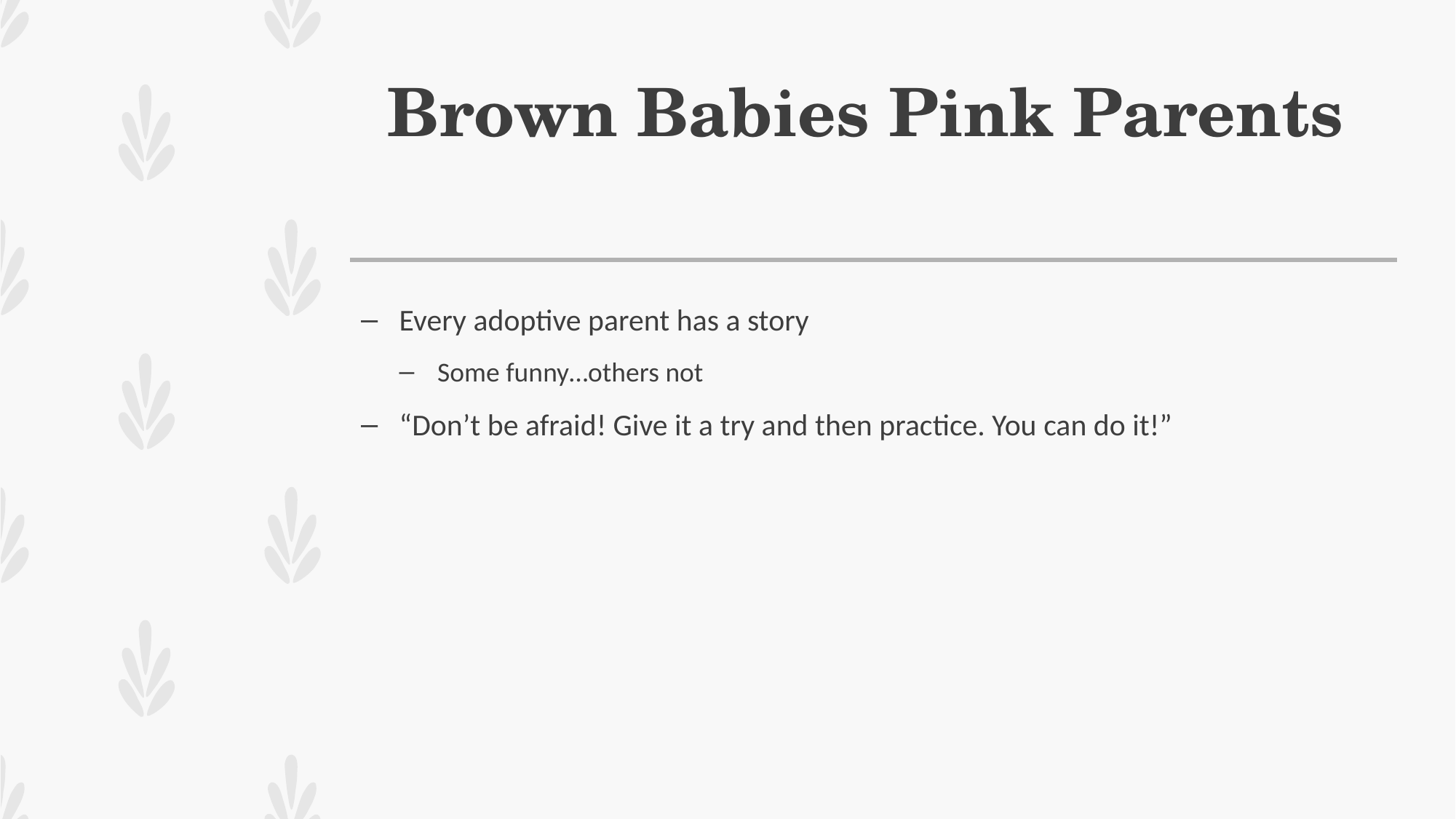

# Brown Babies Pink Parents
Every adoptive parent has a story
Some funny…others not
“Don’t be afraid! Give it a try and then practice. You can do it!”